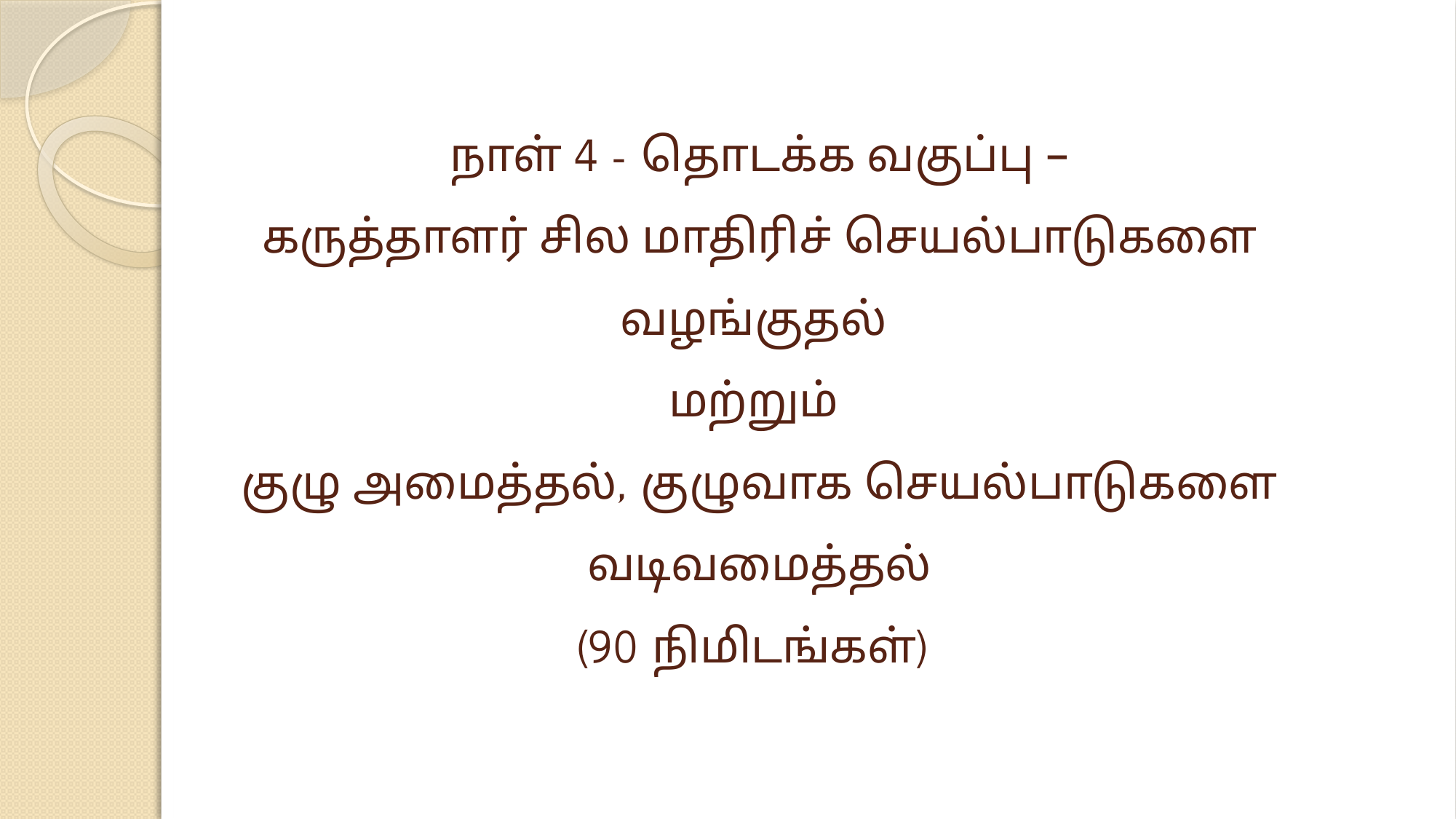

# நாள் 4 - தொடக்க வகுப்பு – கருத்தாளர் சில மாதிரிச் செயல்பாடுகளை வழங்குதல் மற்றும் குழு அமைத்தல், குழுவாக செயல்பாடுகளை வடிவமைத்தல் (90 நிமிடங்கள்)